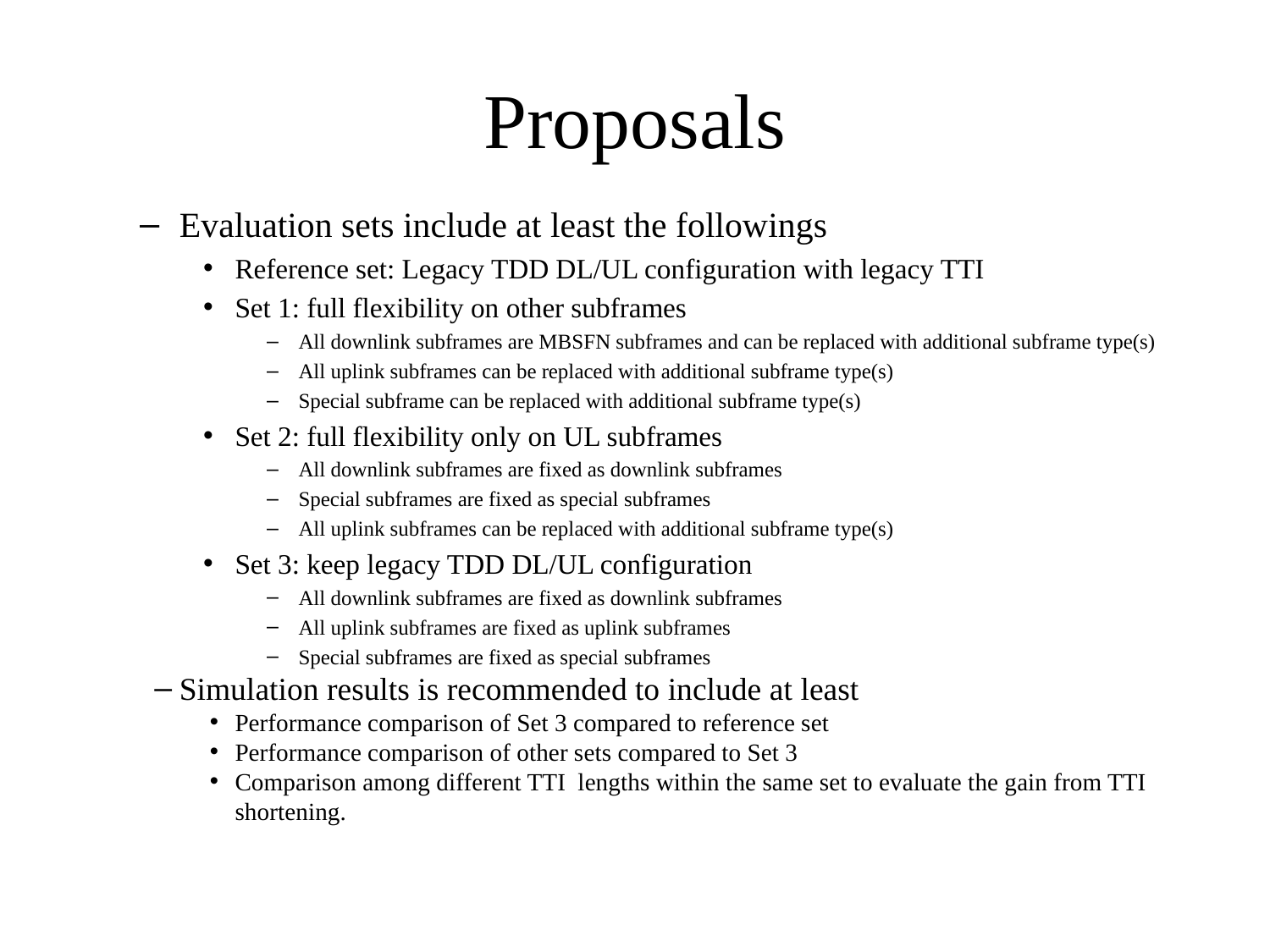

# Proposals
Evaluation sets include at least the followings
Reference set: Legacy TDD DL/UL configuration with legacy TTI
Set 1: full flexibility on other subframes
All downlink subframes are MBSFN subframes and can be replaced with additional subframe type(s)
All uplink subframes can be replaced with additional subframe type(s)
Special subframe can be replaced with additional subframe type(s)
Set 2: full flexibility only on UL subframes
All downlink subframes are fixed as downlink subframes
Special subframes are fixed as special subframes
All uplink subframes can be replaced with additional subframe type(s)
Set 3: keep legacy TDD DL/UL configuration
All downlink subframes are fixed as downlink subframes
All uplink subframes are fixed as uplink subframes
Special subframes are fixed as special subframes
Simulation results is recommended to include at least
Performance comparison of Set 3 compared to reference set
Performance comparison of other sets compared to Set 3
Comparison among different TTI  lengths within the same set to evaluate the gain from TTI shortening.